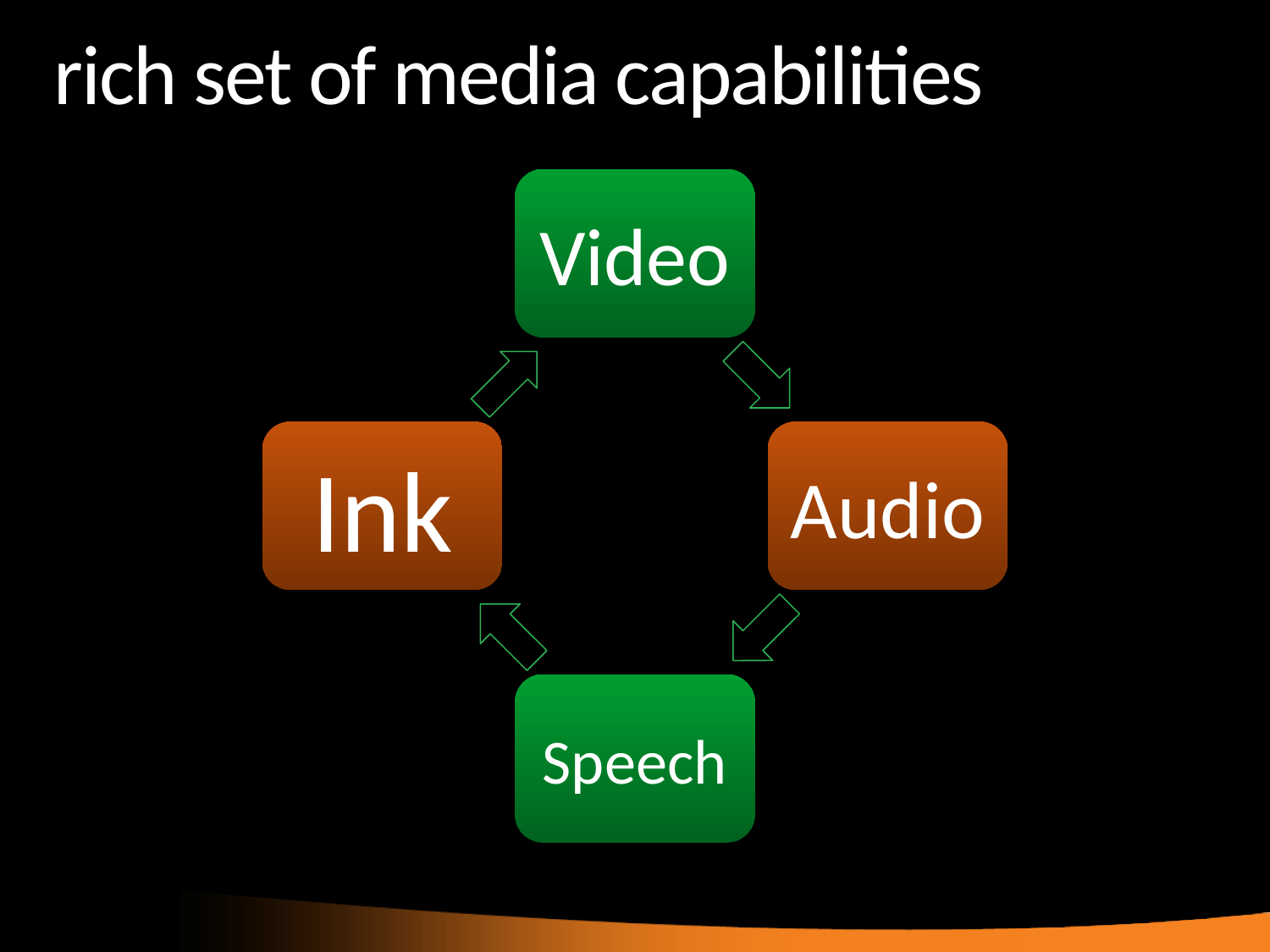

# rich set of media capabilities
Video
Audio
Speech
Ink